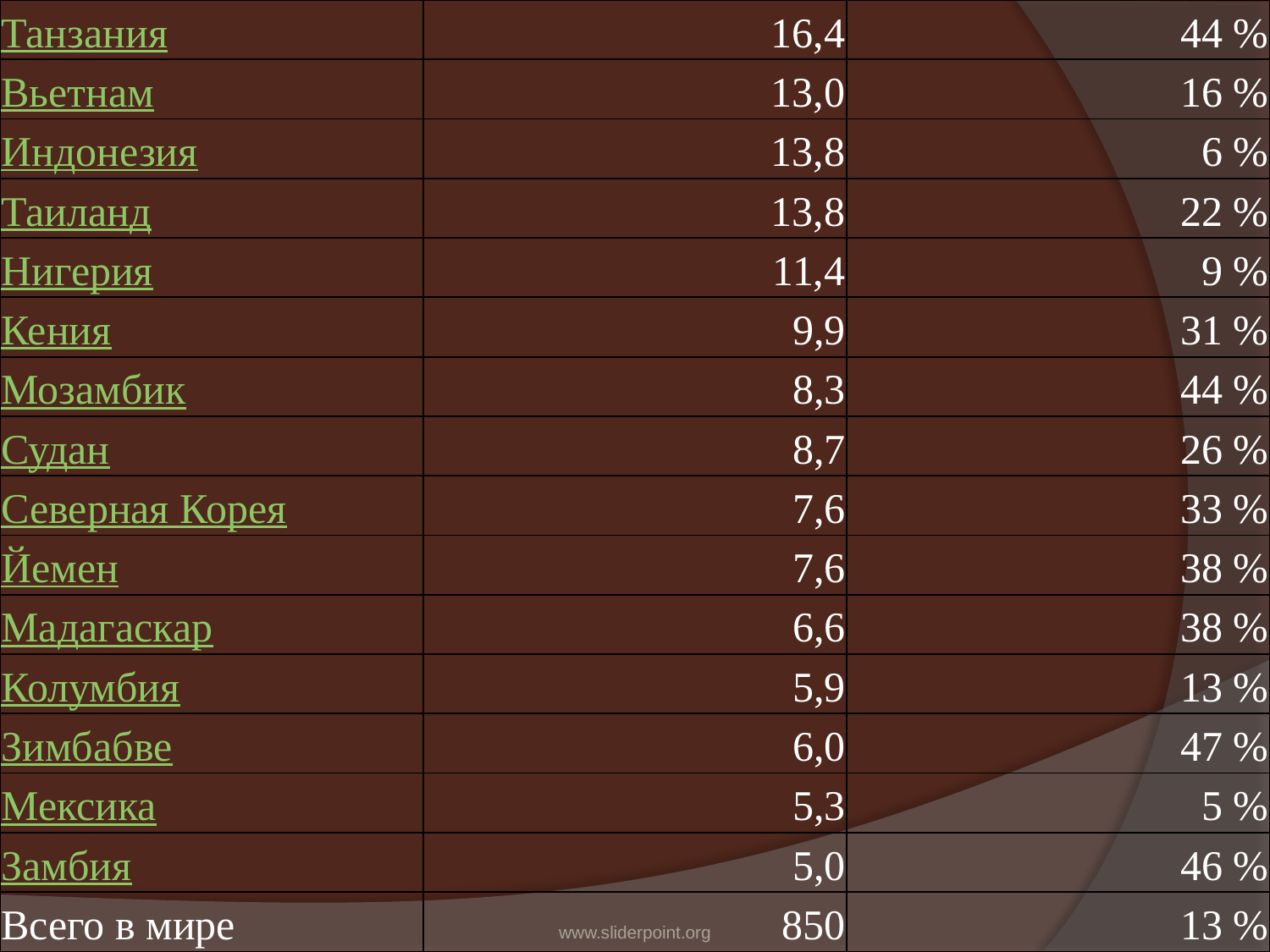

| Танзания | 16,4 | 44 % |
| --- | --- | --- |
| Вьетнам | 13,0 | 16 % |
| Индонезия | 13,8 | 6 % |
| Таиланд | 13,8 | 22 % |
| Нигерия | 11,4 | 9 % |
| Кения | 9,9 | 31 % |
| Мозамбик | 8,3 | 44 % |
| Судан | 8,7 | 26 % |
| Северная Корея | 7,6 | 33 % |
| Йемен | 7,6 | 38 % |
| Мадагаскар | 6,6 | 38 % |
| Колумбия | 5,9 | 13 % |
| Зимбабве | 6,0 | 47 % |
| Мексика | 5,3 | 5 % |
| Замбия | 5,0 | 46 % |
| Всего в мире | 850 | 13 % |
www.sliderpoint.org